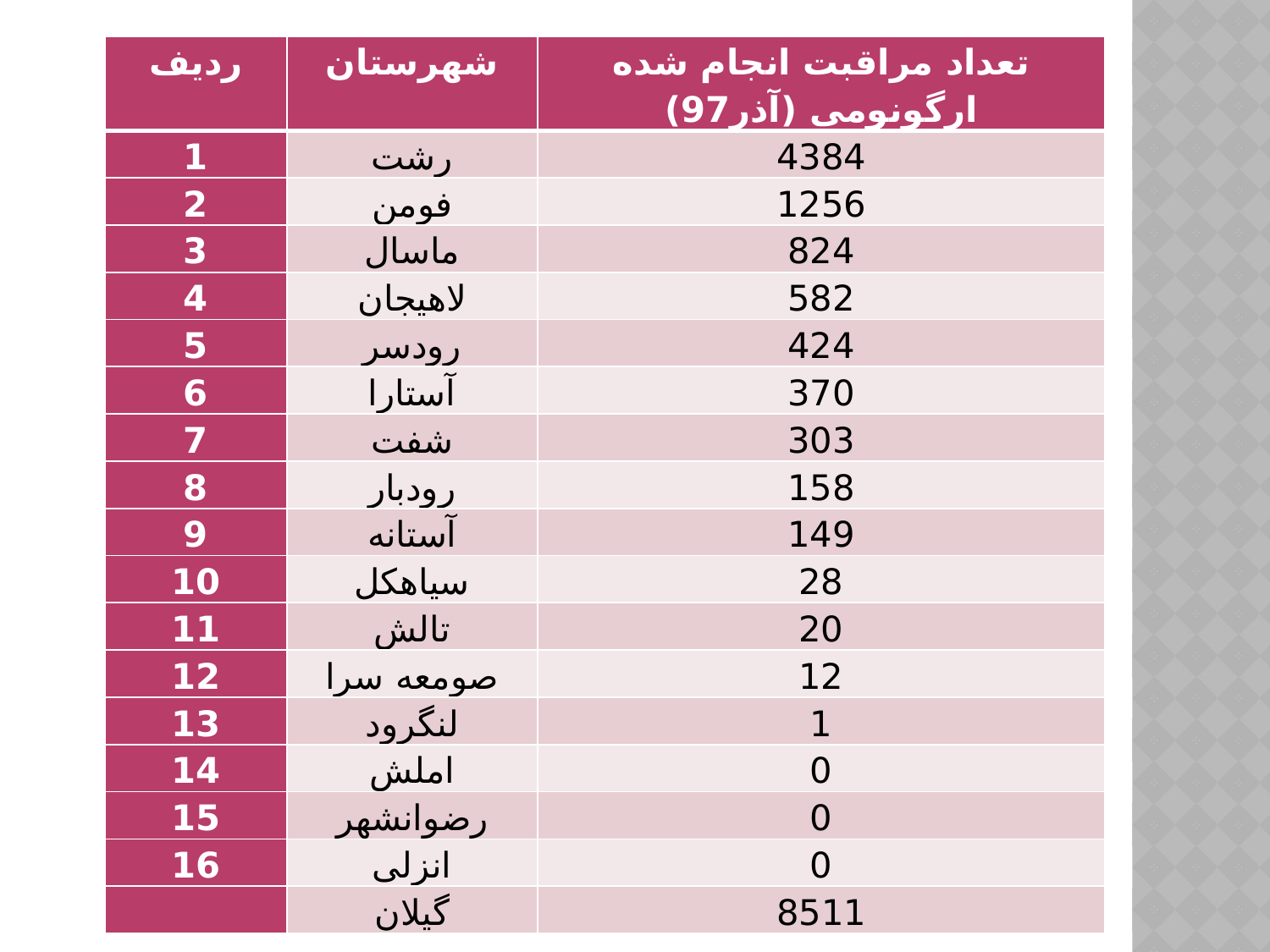

| ردیف | شهرستان | تعداد مراقبت انجام شده ارگونومی (آذر97) |
| --- | --- | --- |
| 1 | رشت | 4384 |
| 2 | فومن | 1256 |
| 3 | ماسال | 824 |
| 4 | لاهیجان | 582 |
| 5 | رودسر | 424 |
| 6 | آستارا | 370 |
| 7 | شفت | 303 |
| 8 | رودبار | 158 |
| 9 | آستانه | 149 |
| 10 | سیاهکل | 28 |
| 11 | تالش | 20 |
| 12 | صومعه سرا | 12 |
| 13 | لنگرود | 1 |
| 14 | املش | 0 |
| 15 | رضوانشهر | 0 |
| 16 | انزلی | 0 |
|  | گیلان | 8511 |